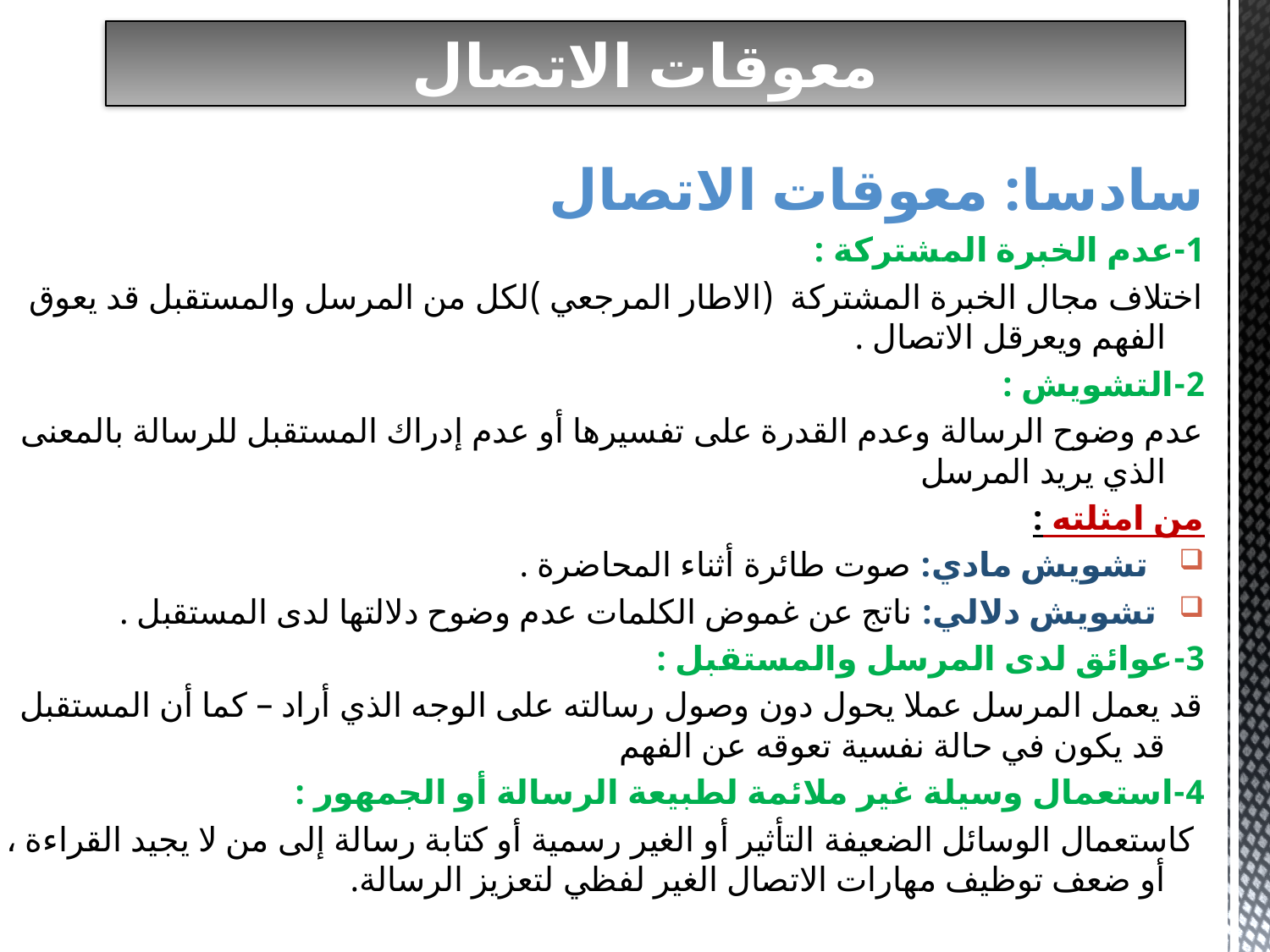

معوقات الاتصال
سادسا: معوقات الاتصال
1-عدم الخبرة المشتركة :
اختلاف مجال الخبرة المشتركة  (الاطار المرجعي )لكل من المرسل والمستقبل قد يعوق الفهم ويعرقل الاتصال .
2-التشويش :
عدم وضوح الرسالة وعدم القدرة على تفسيرها أو عدم إدراك المستقبل للرسالة بالمعنى الذي يريد المرسل
من امثلته :
 تشويش مادي: صوت طائرة أثناء المحاضرة .
تشويش دلالي: ناتج عن غموض الكلمات عدم وضوح دلالتها لدى المستقبل .
3-عوائق لدى المرسل والمستقبل :
قد يعمل المرسل عملا يحول دون وصول رسالته على الوجه الذي أراد – كما أن المستقبل قد يكون في حالة نفسية تعوقه عن الفهم
4-استعمال وسيلة غير ملائمة لطبيعة الرسالة أو الجمهور :
 كاستعمال الوسائل الضعيفة التأثير أو الغير رسمية أو كتابة رسالة إلى من لا يجيد القراءة ، أو ضعف توظيف مهارات الاتصال الغير لفظي لتعزيز الرسالة.